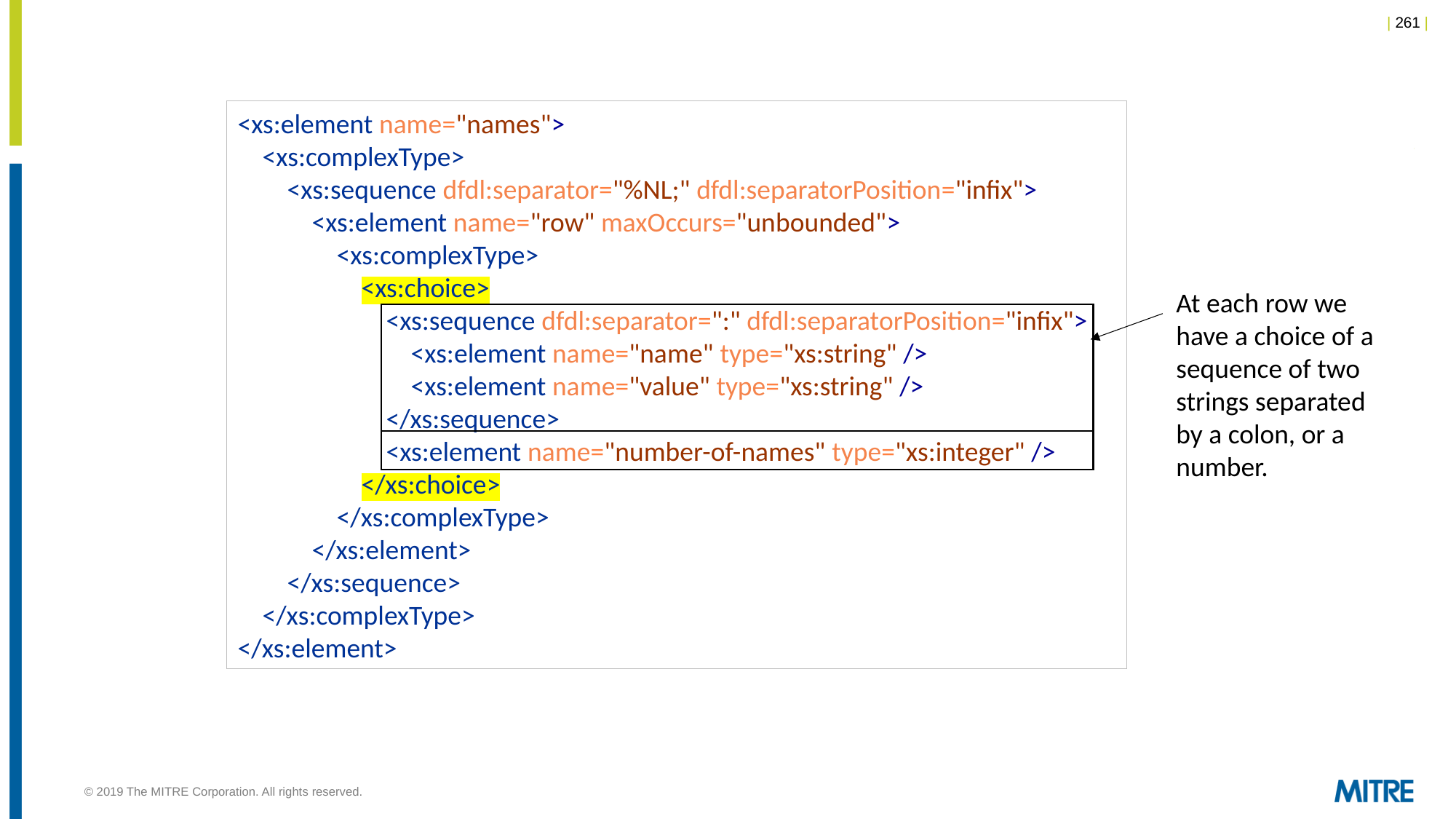

<xs:element name="names">
    <xs:complexType>
        <xs:sequence dfdl:separator="%NL;" dfdl:separatorPosition="infix">
            <xs:element name="row" maxOccurs="unbounded">
                <xs:complexType>
                    <xs:choice>
                        <xs:sequence dfdl:separator=":" dfdl:separatorPosition="infix">
                            <xs:element name="name" type="xs:string" />
                            <xs:element name="value" type="xs:string" />
                        </xs:sequence>
                        <xs:element name="number-of-names" type="xs:integer" />
                    </xs:choice>
                </xs:complexType>
            </xs:element>
        </xs:sequence>
    </xs:complexType>
</xs:element>
At each row we have a choice of a sequence of two strings separated by a colon, or a number.

© 2019 The MITRE Corporation. All rights reserved.